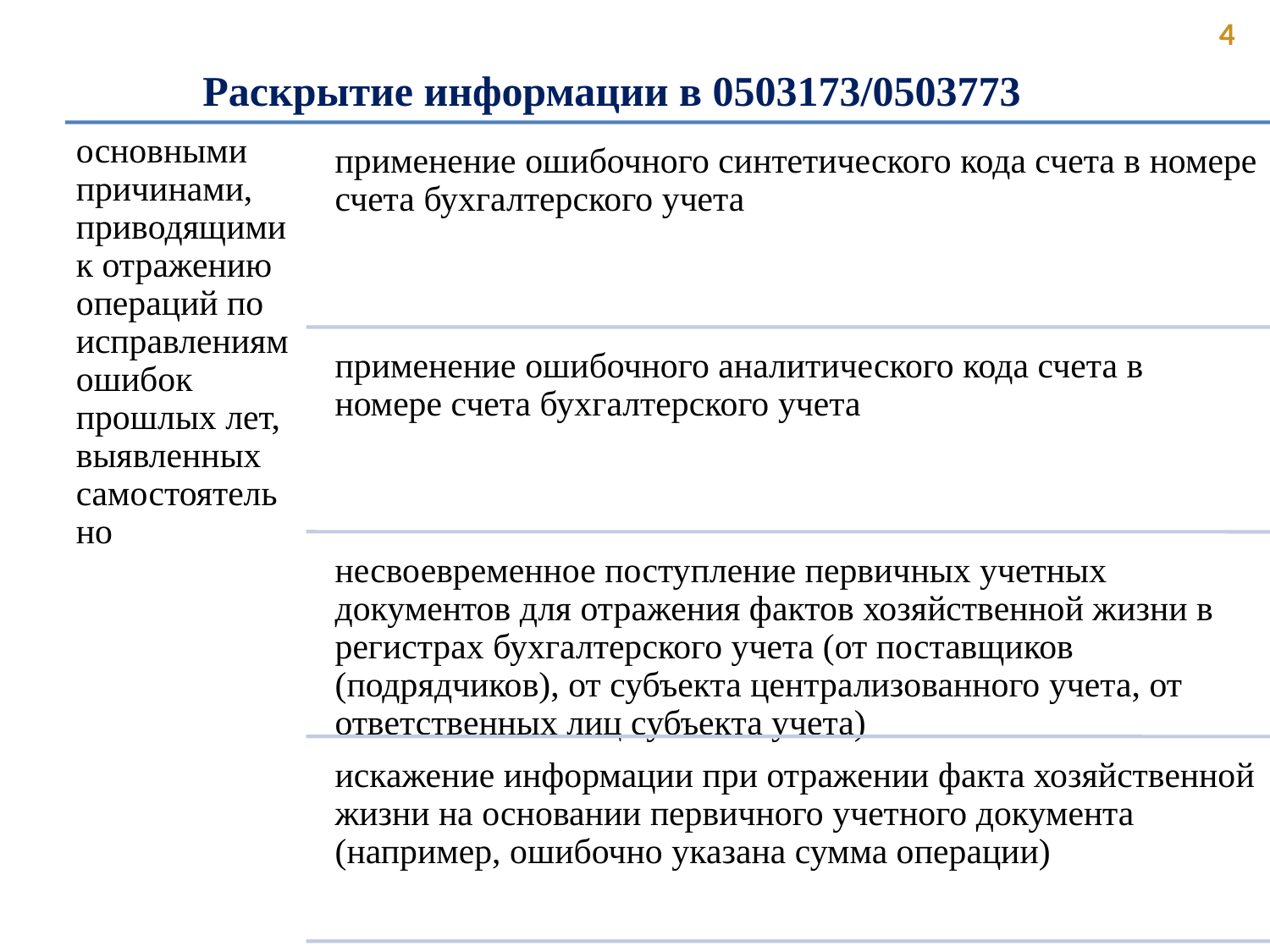

4
Раскрытие информации в 0503173/0503773
основными причинами, приводящими к отражению операций по исправлениям ошибок прошлых лет, выявленных самостоятельно
применение ошибочного синтетического кода счета в номере счета бухгалтерского учета
применение ошибочного аналитического кода счета в номере счета бухгалтерского учета
несвоевременное поступление первичных учетных документов для отражения фактов хозяйственной жизни в регистрах бухгалтерского учета (от поставщиков (подрядчиков), от субъекта централизованного учета, от ответственных лиц субъекта учета)
искажение информации при отражении факта хозяйственной жизни на основании первичного учетного документа (например, ошибочно указана сумма операции)